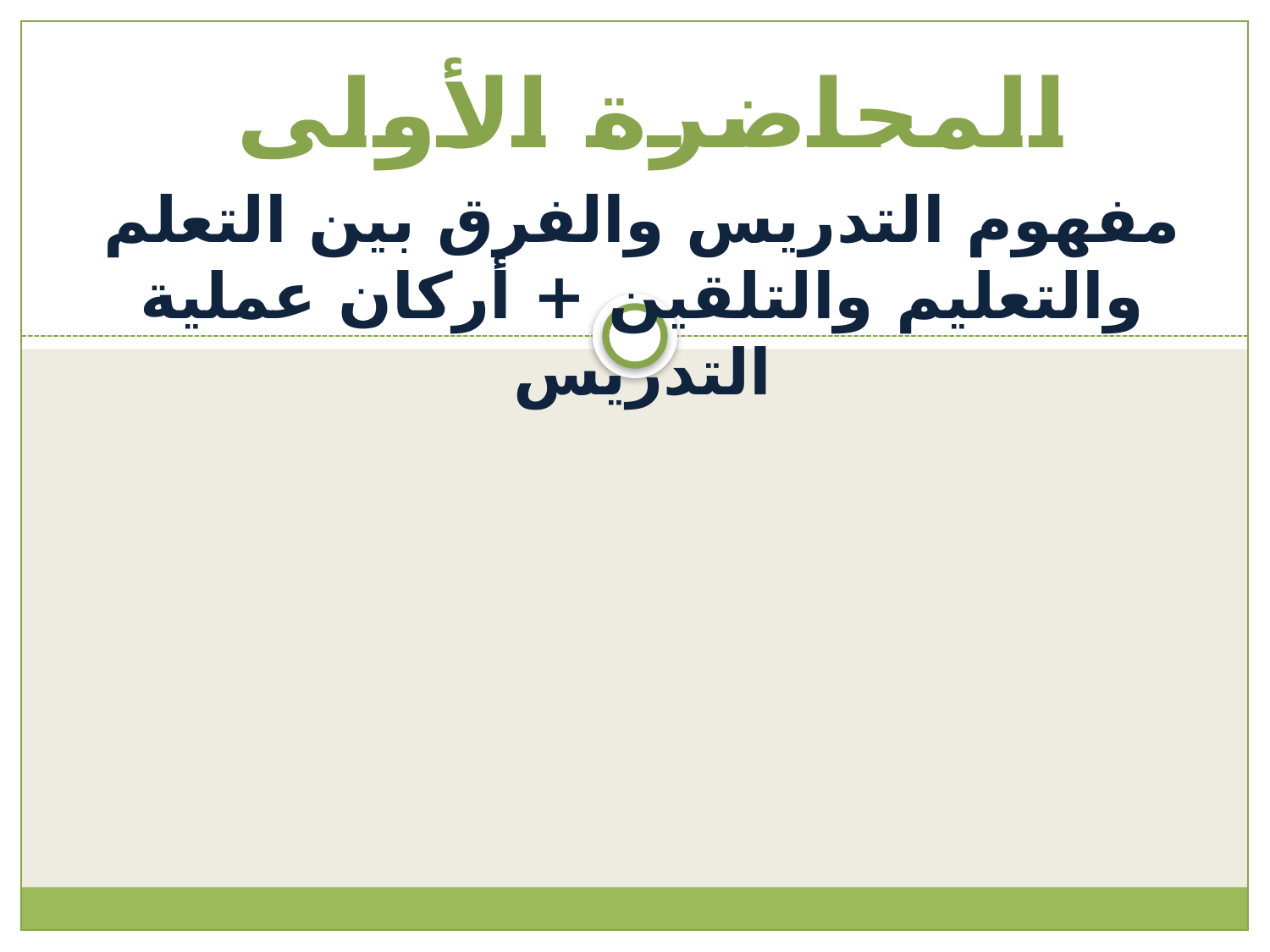

المحاضرة الأولى
مفهوم التدريس والفرق بين التعلم والتعليم والتلقين + أركان عملية التدريس